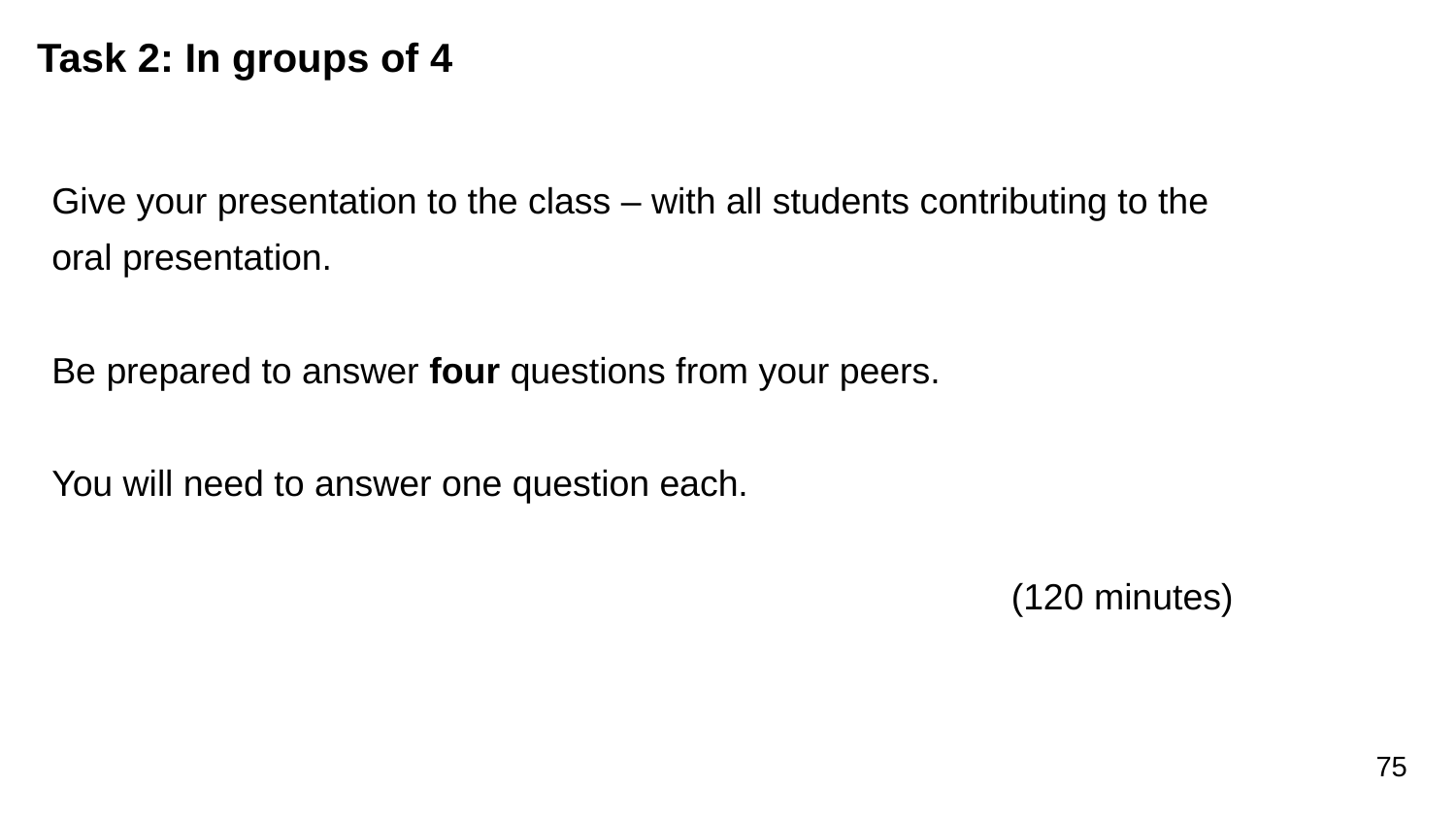

# Task 2: In groups of 4
Give your presentation to the class – with all students contributing to the oral presentation.

Be prepared to answer four questions from your peers.

You will need to answer one question each.

(120 minutes)

75